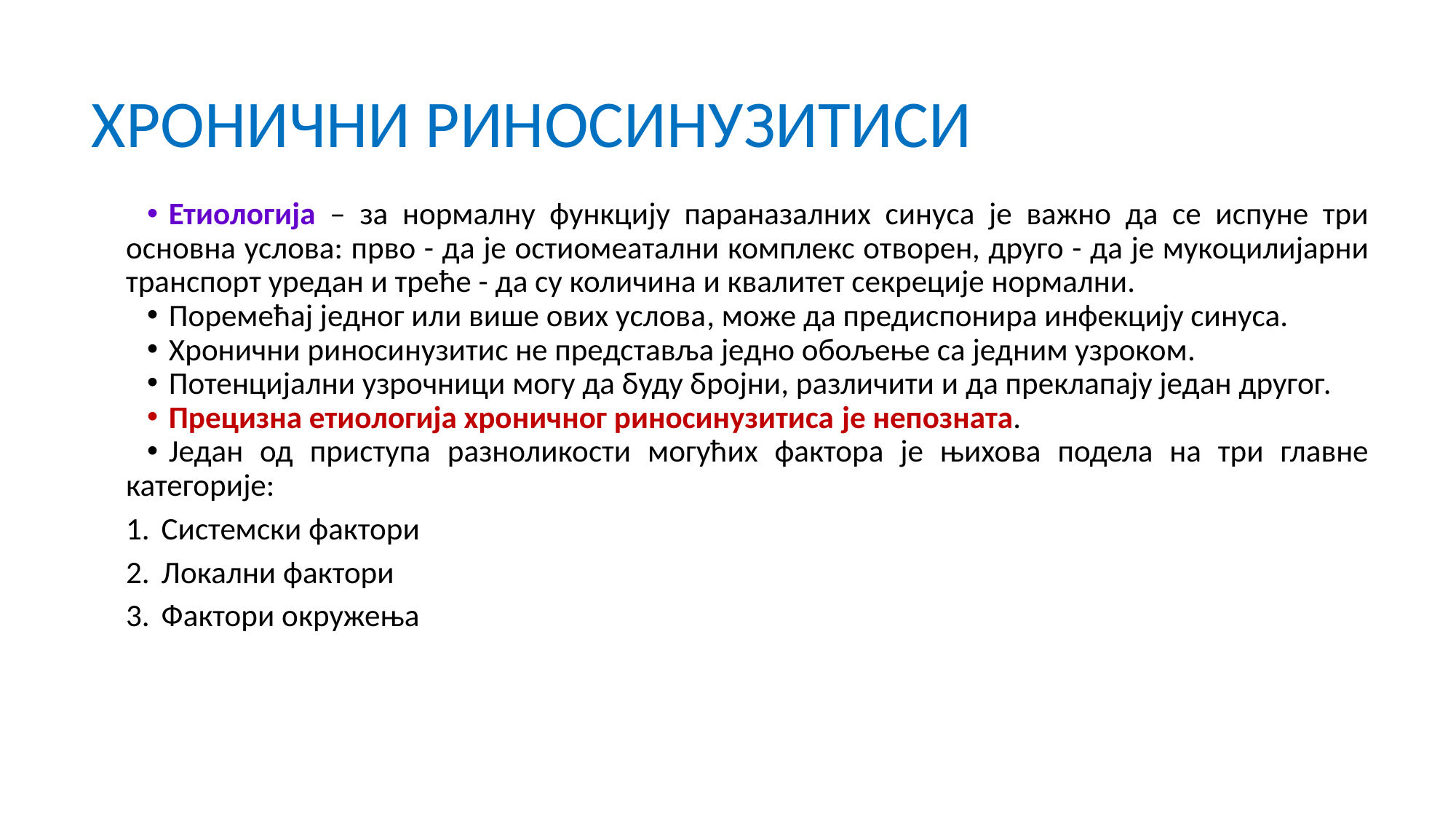

# ХРОНИЧНИ РИНОСИНУЗИТИСИ
Етиологија – за нормалну функцију параназалних синуса је важно да се испуне три основна услова: прво - да је остиомеатални комплекс отворен, друго - да је мукоцилијарни транспорт уредан и треће - да су количина и квалитет секреције нормални.
Поремећај једног или више ових услова, може да предиспонира инфекцију синуса.
Хронични риносинузитис не представља једно обољење са једним узроком.
Потенцијални узрочници могу да буду бројни, различити и да преклапају један другог.
Прецизна етиологија хроничног риносинузитиса је непозната.
Један од приступа разноликости могућих фактора је њихова подела на три главне категорије:
Системски фактори
Локални фактори
Фактори окружења